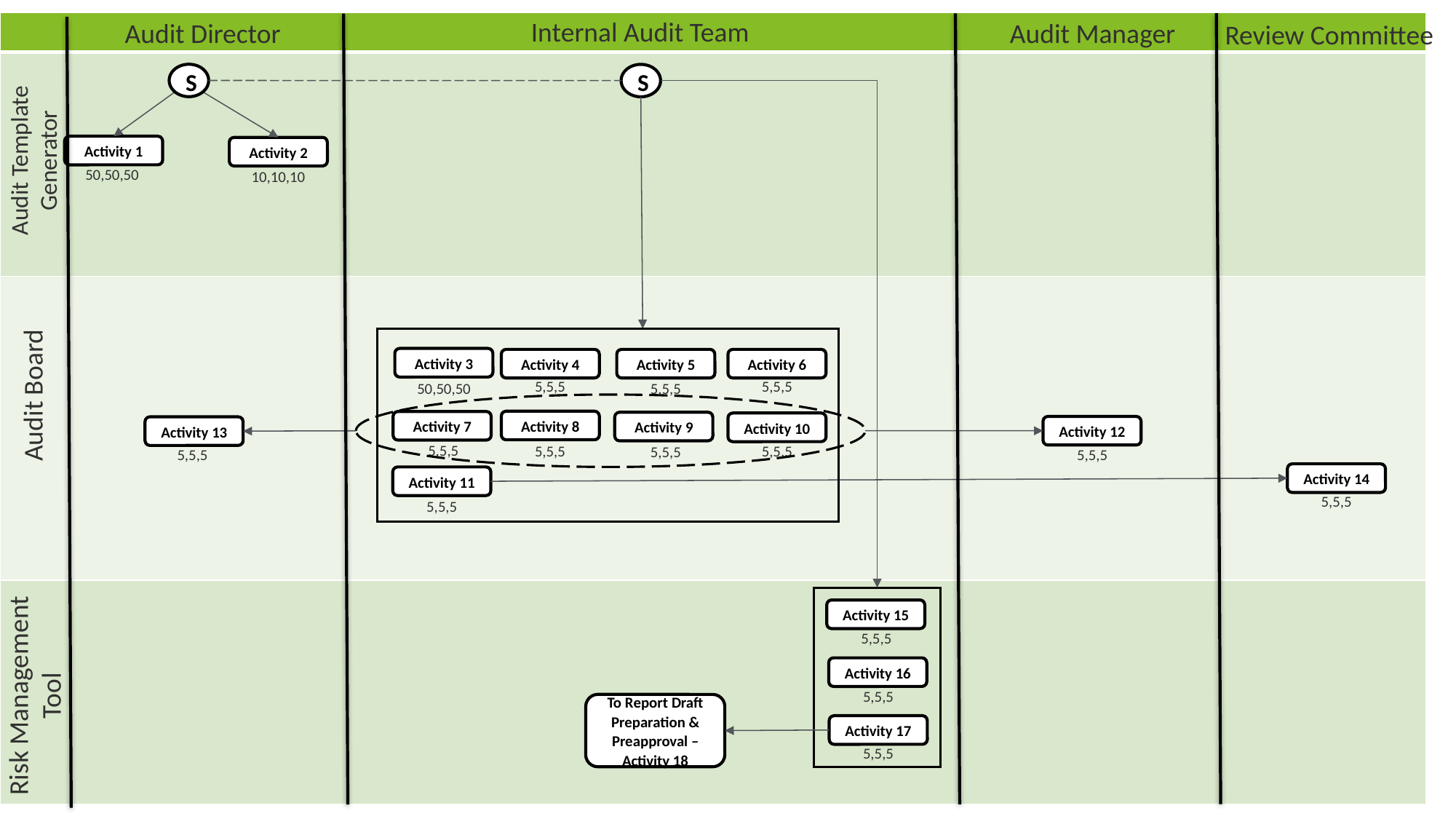

|  |
| --- |
|  |
|  |
|  |
Internal Audit Team
Audit Director
Audit Manager
Review Committee
S
S
Audit Template Generator
Activity 1
Activity 2
50,50,50
10,10,10

Activity 3
Activity 6
Activity 5
Activity 4
5,5,5
5,5,5
50,50,50
5,5,5
Audit Board

Activity 8
Activity 7
Activity 9
Activity 10
Activity 12
Activity 13
5,5,5
5,5,5
5,5,5
5,5,5
5,5,5
5,5,5
Activity 14
Activity 11
5,5,5
5,5,5

Activity 15
5,5,5
Activity 16
Risk Management Tool
5,5,5
To Report Draft Preparation & Preapproval – Activity 18
Activity 17
5,5,5